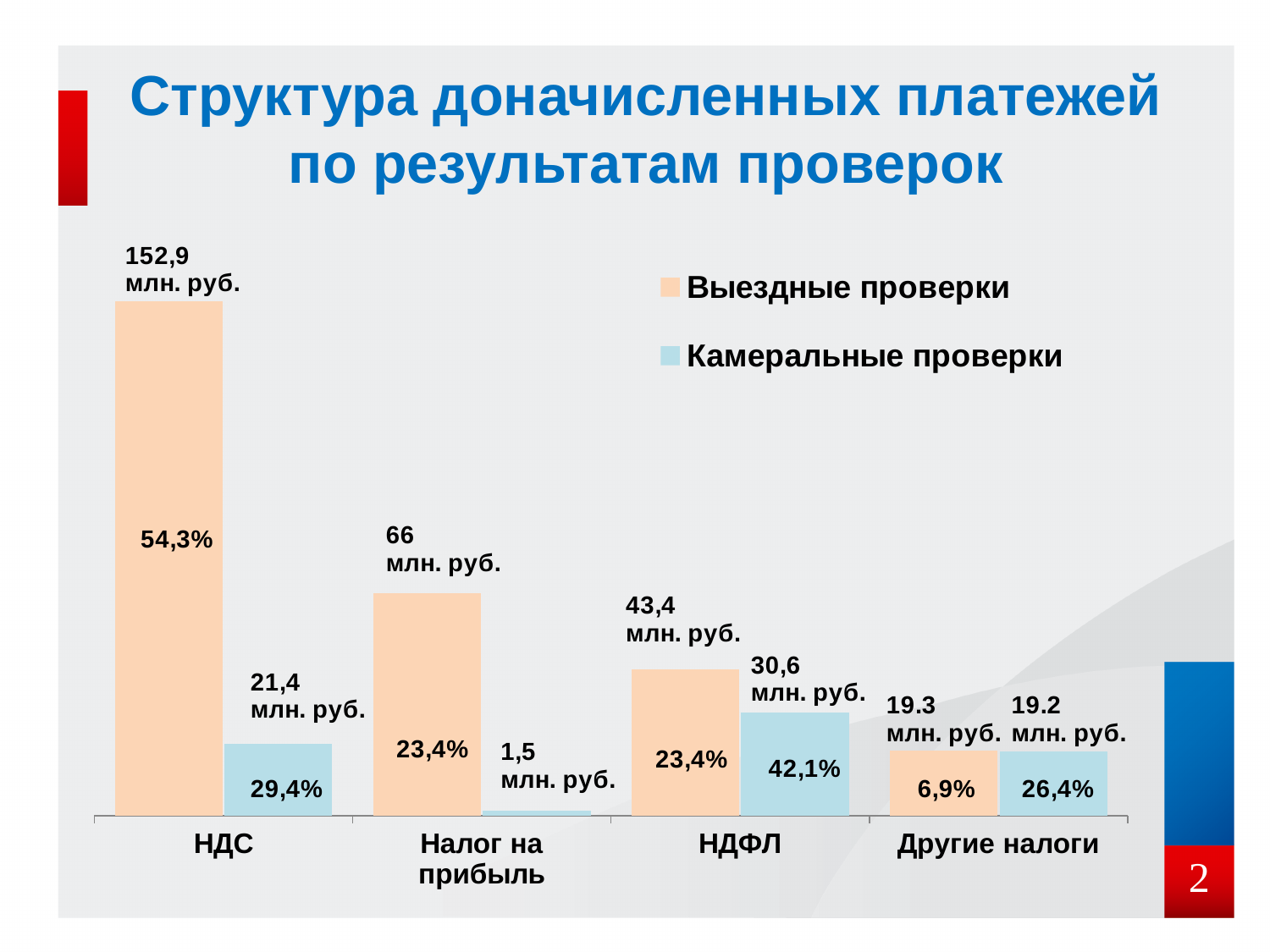

Структура доначисленных платежей по результатам проверок

### Chart

| Category | Выездные проверки | Камеральные проверки |
|---|---|---|
| НДС | 152.9 | 21.4 |
| Налог на прибыль | 66.0 | 1.5 |
| НДФЛ | 43.4 | 30.6 |
| Другие налоги | 19.3 | 19.2 |
2